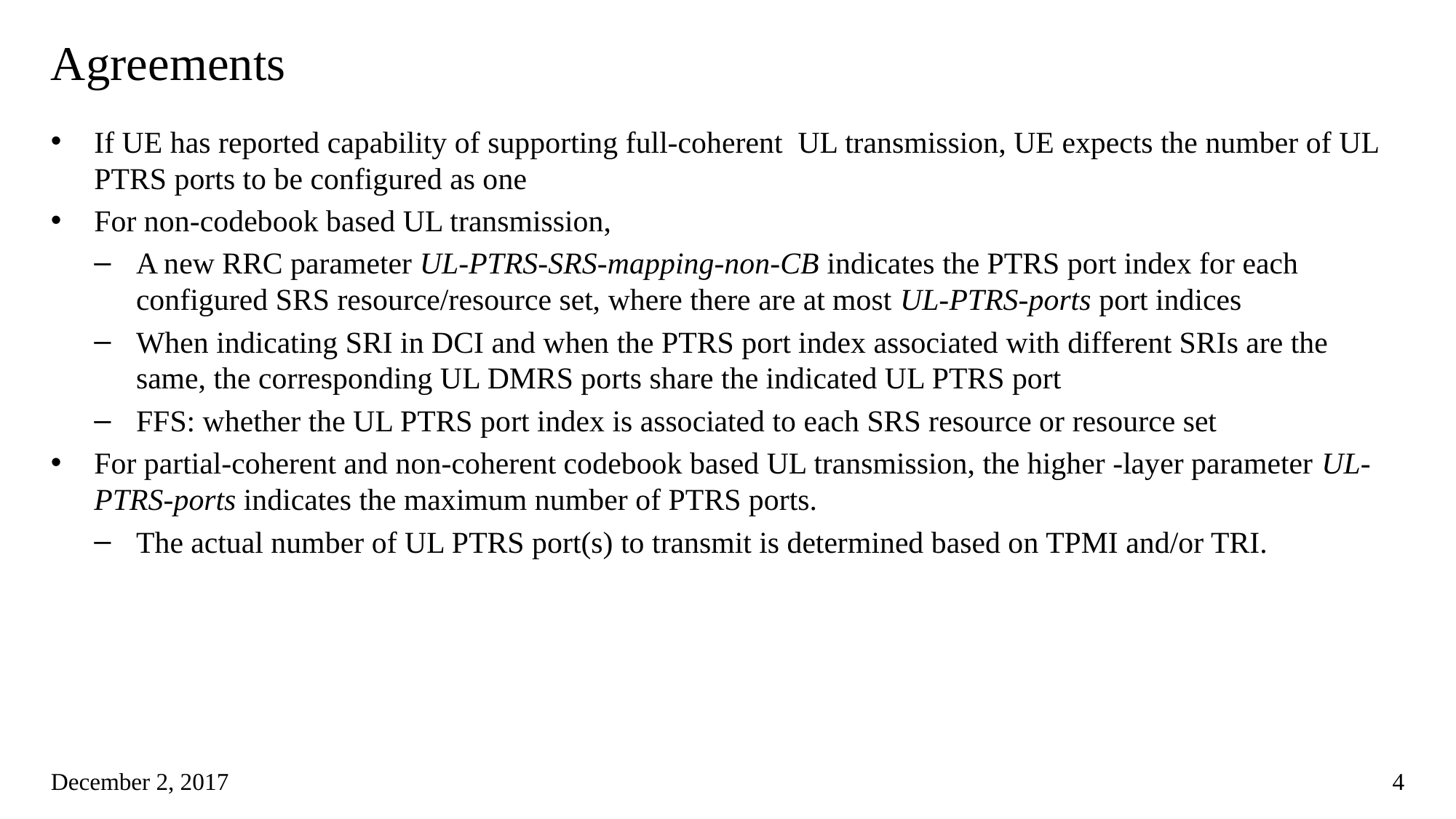

# Agreements
If UE has reported capability of supporting full-coherent  UL transmission, UE expects the number of UL PTRS ports to be configured as one
For non-codebook based UL transmission,
A new RRC parameter UL-PTRS-SRS-mapping-non-CB indicates the PTRS port index for each configured SRS resource/resource set, where there are at most UL-PTRS-ports port indices
When indicating SRI in DCI and when the PTRS port index associated with different SRIs are the same, the corresponding UL DMRS ports share the indicated UL PTRS port
FFS: whether the UL PTRS port index is associated to each SRS resource or resource set
For partial-coherent and non-coherent codebook based UL transmission, the higher -layer parameter UL-PTRS-ports indicates the maximum number of PTRS ports.
The actual number of UL PTRS port(s) to transmit is determined based on TPMI and/or TRI.

December 2, 2017
4